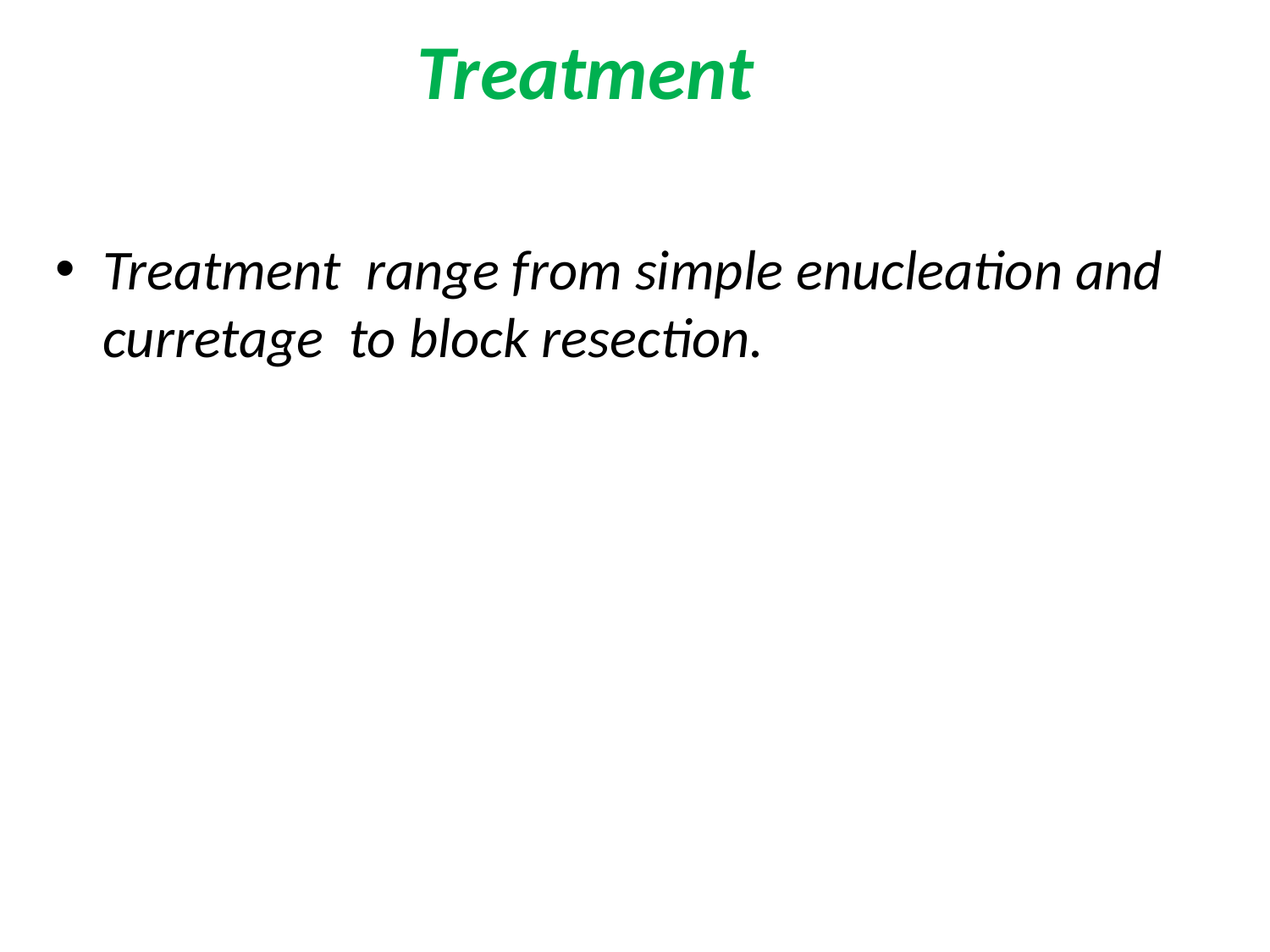

# Treatment

Treatment  range from simple enucleation and curretage  to block resection.